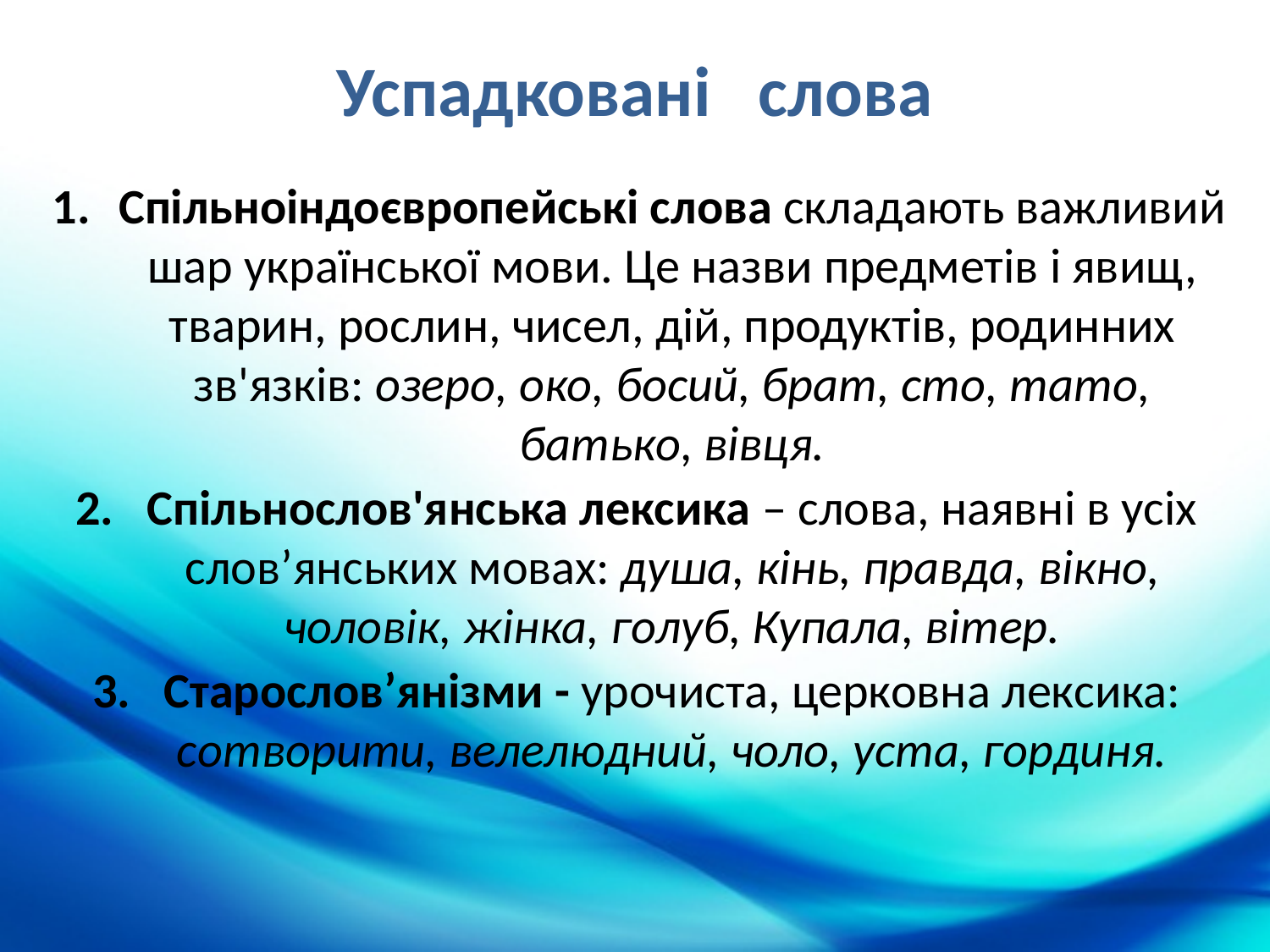

# Успадковані   слова
Спільноіндоєвропейські слова складають важливий шар української мови. Це назви предметів і явищ, тварин, рослин, чисел, дій, продуктів, родинних зв'язків: озеро, око, босий, брат, сто, тато, батько, вівця.
Спільнослов'янська лексика – слова, наявні в усіх слов’янських мовах: душа, кінь, правда, вікно, чоловік, жінка, голуб, Купала, вітер.
Старослов’янізми - урочиста, церковна лексика: сотворити, велелюдний, чоло, уста, гординя.